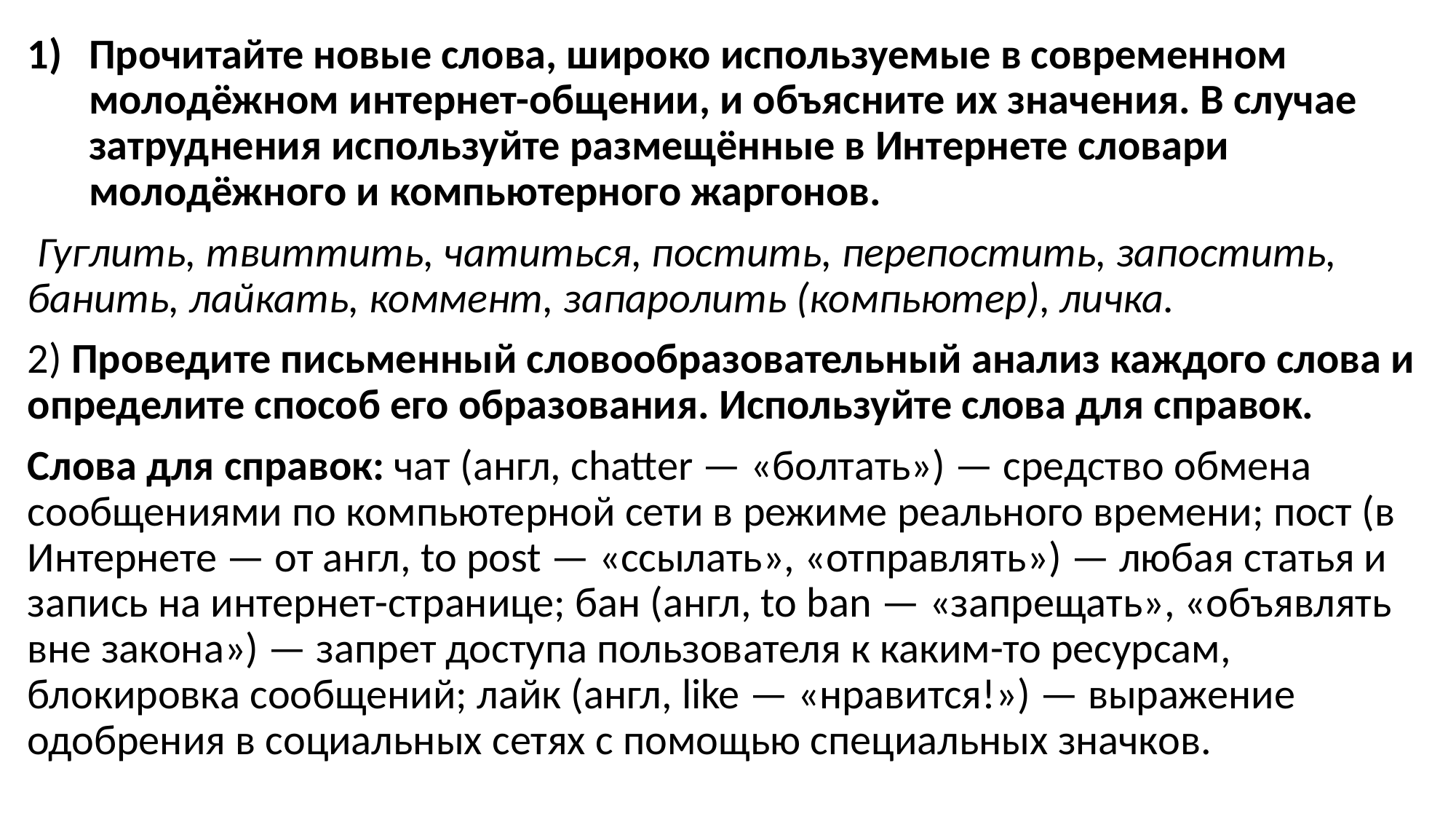

Прочитайте новые слова, широко используемые в современном молодёжном интернет-общении, и объясните их значения. В случае затруднения используйте размещённые в Интернете словари молодёжного и компьютерного жаргонов.
 Гуглить, твиттить, чатиться, постить, перепостить, запостить, банить, лайкать, коммент, запаролить (компьютер), личка.
2) Проведите письменный словообразовательный анализ каждого слова и определите способ его образования. Используйте слова для справок.
Слова для справок: чат (англ, chatter — «болтать») — средство обмена сообщениями по компьютерной сети в режиме реального времени; пост (в Интернете — от англ, to post — «ссылать», «отправлять») — любая статья и запись на интернет-странице; бан (англ, to ban — «запрещать», «объявлять вне закона») — запрет доступа пользователя к каким-то ресурсам, блокировка сообщений; лайк (англ, like — «нравится!») — выражение одобрения в социальных сетях с помощью специальных значков.